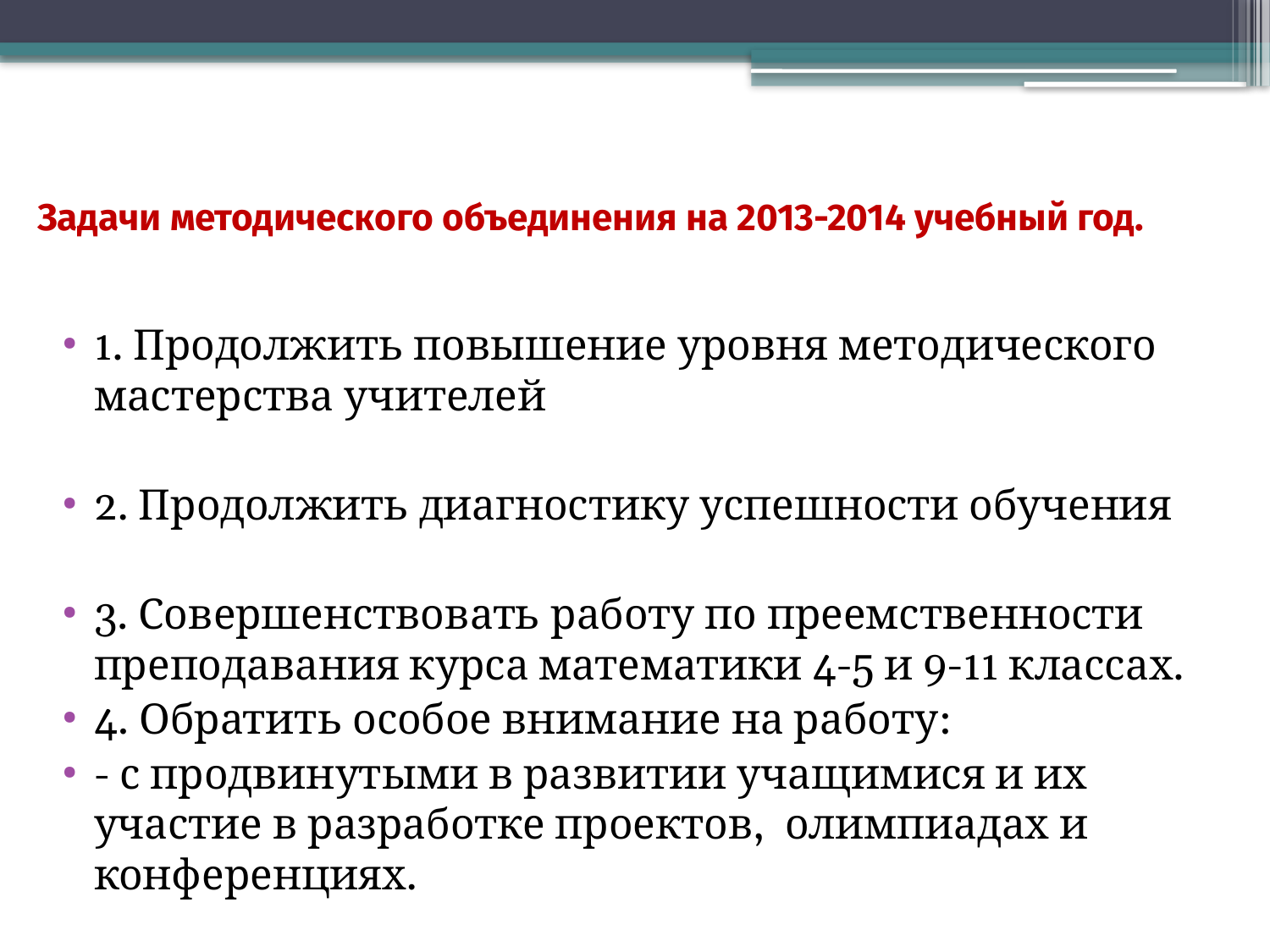

# Задачи методического объединения на 2013-2014 учебный год.
1. Продолжить повышение уровня методического мастерства учителей

2. Продолжить диагностику успешности обучения

3. Совершенствовать работу по преемственности преподавания курса математики 4-5 и 9-11 классах.
4. Обратить особое внимание на работу:
- с продвинутыми в развитии учащимися и их участие в разработке проектов,  олимпиадах и конференциях.